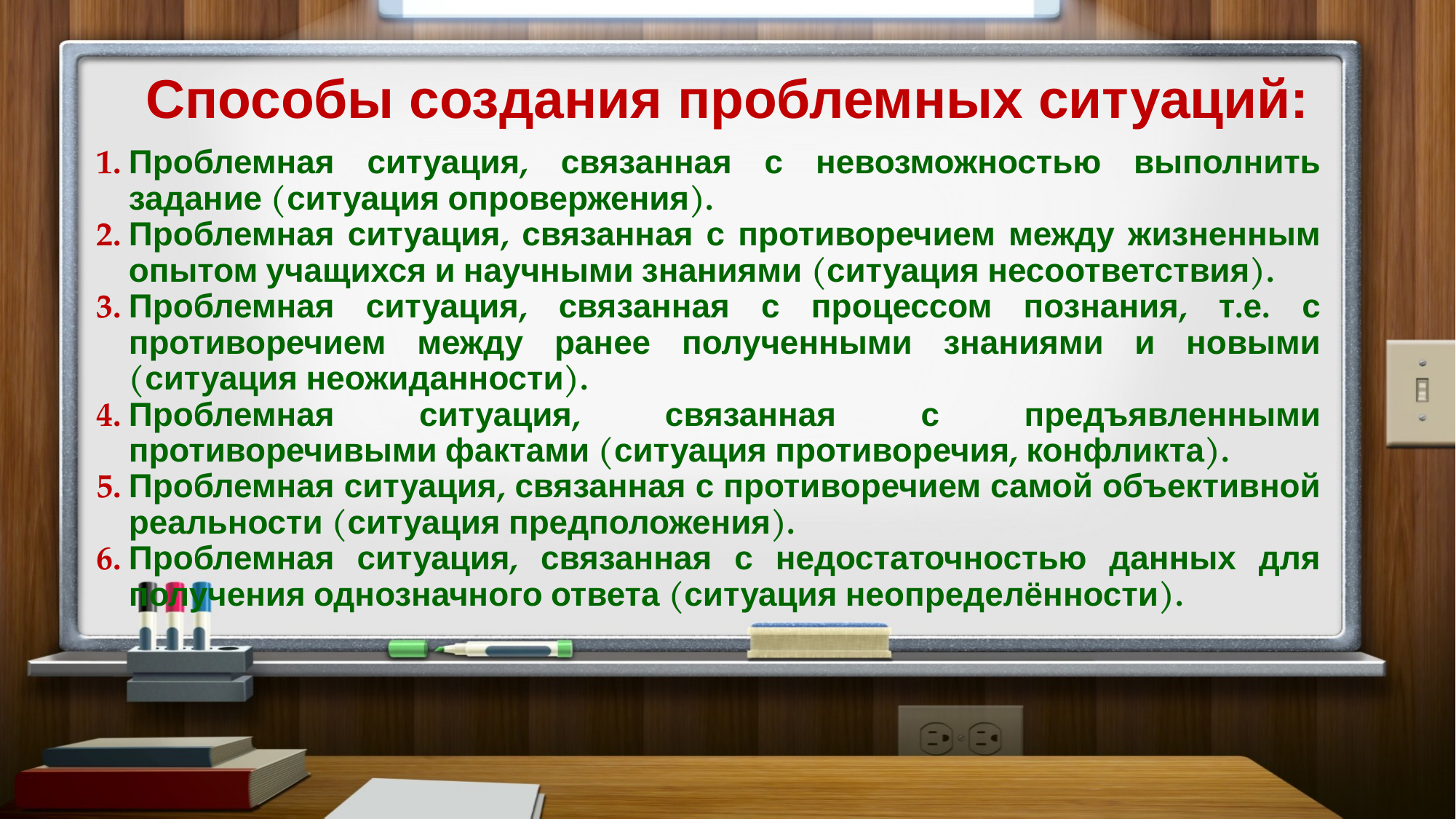

# Способы создания проблемных ситуаций:
Проблемная ситуация, связанная с невозможностью выполнить задание (ситуация опровержения).
Проблемная ситуация, связанная с противоречием между жизненным опытом учащихся и научными знаниями (ситуация несоответствия).
Проблемная ситуация, связанная с процессом познания, т.е. с противоречием между ранее полученными знаниями и новыми (ситуация неожиданности).
Проблемная ситуация, связанная с предъявленными противоречивыми фактами (ситуация противоречия, конфликта).
Проблемная ситуация, связанная с противоречием самой объективной реальности (ситуация предположения).
Проблемная ситуация, связанная с недостаточностью данных для получения однозначного ответа (ситуация неопределённости).